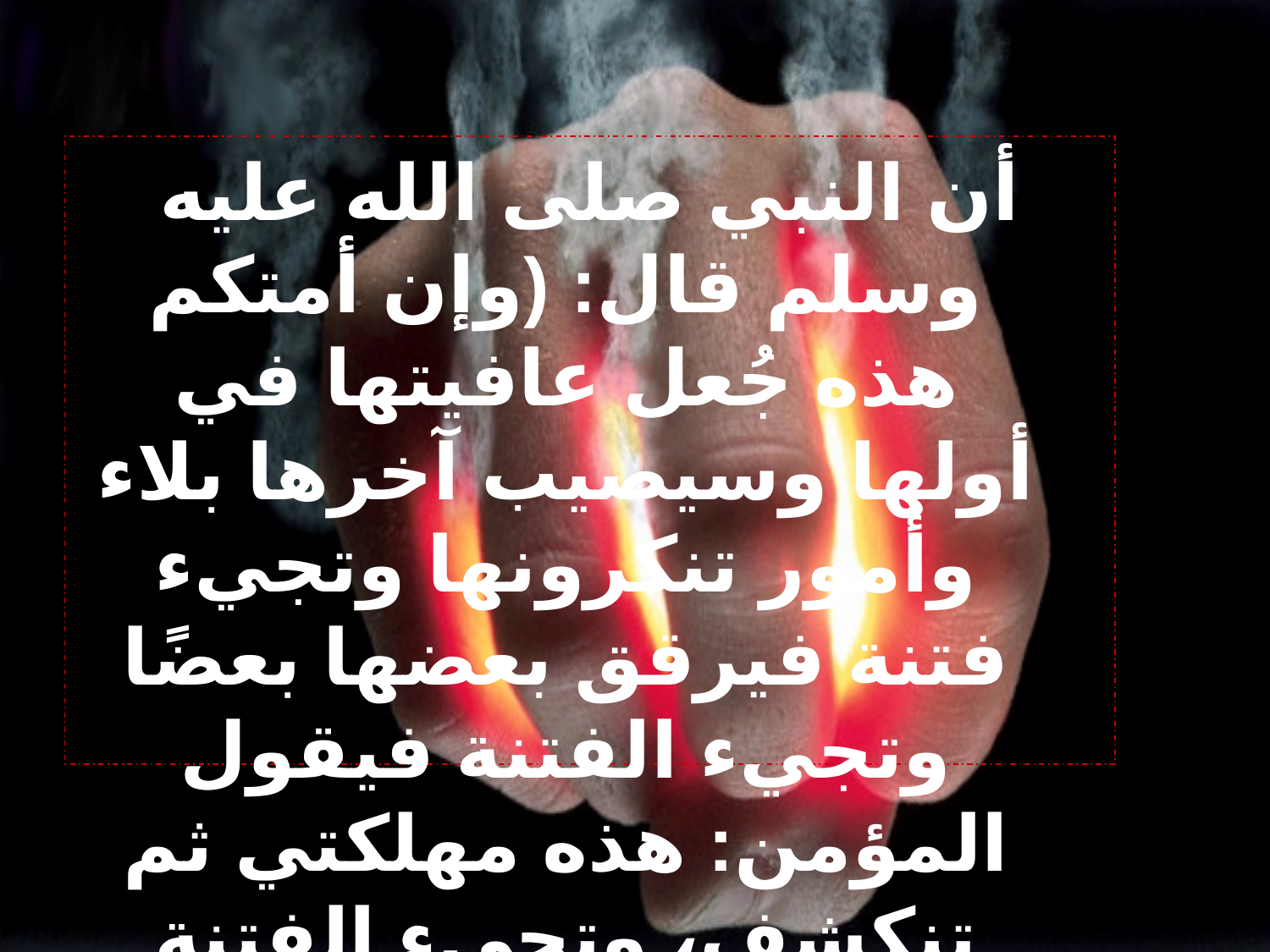

أن النبي صلى الله عليه وسلم قال: (وإن أمتكم هذه جُعل عافيتها في أولها وسيصيب آخرها بلاء وأمور تنكرونها وتجيء فتنة فيرقق بعضها بعضًا وتجيء الفتنة فيقول المؤمن: هذه مهلكتي ثم تنكشف، وتجيء الفتنة فيقول المؤمن هذه، هذه..)